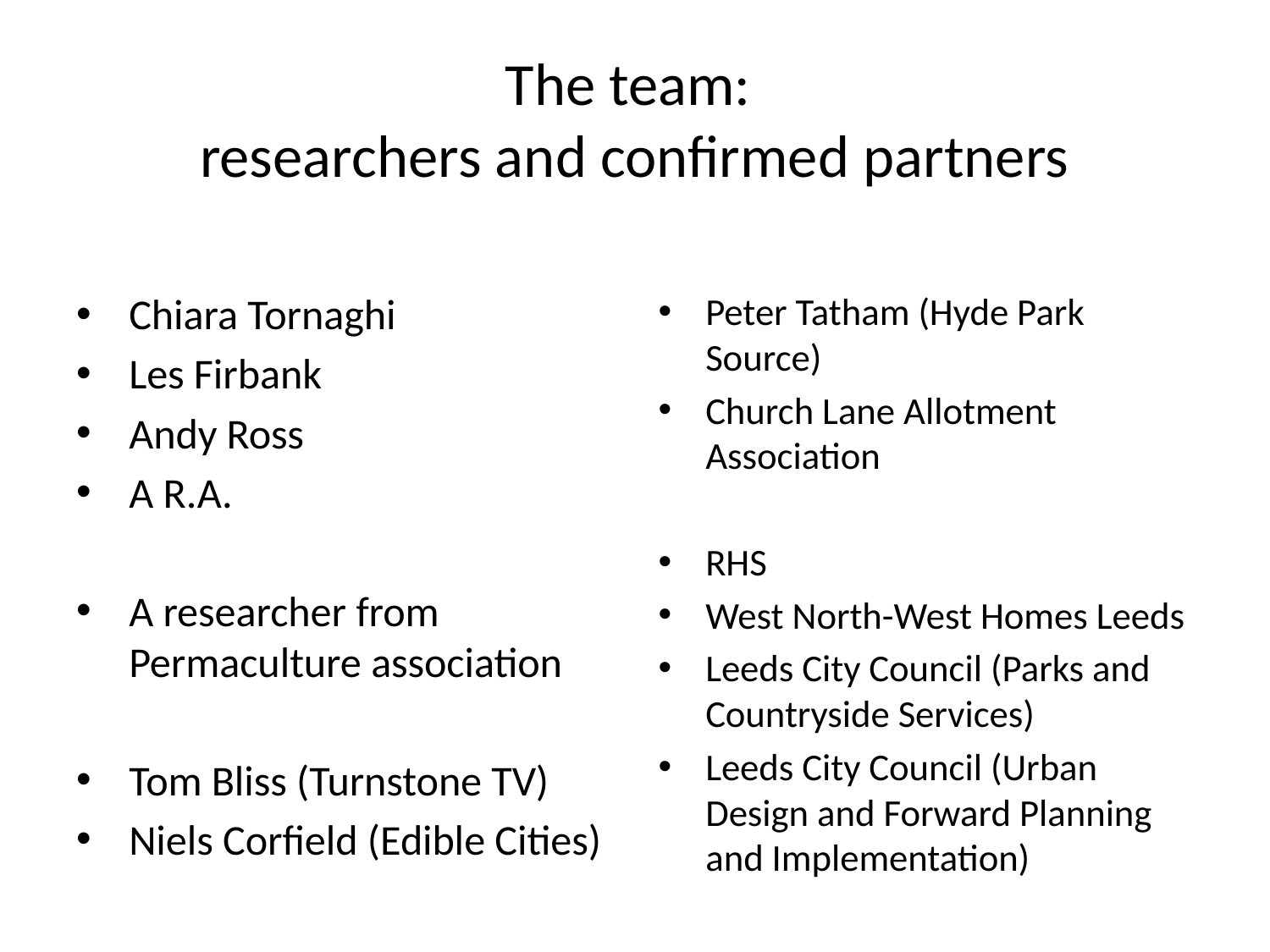

# The team: researchers and confirmed partners
Chiara Tornaghi
Les Firbank
Andy Ross
A R.A.

A researcher from Permaculture association

Tom Bliss (Turnstone TV)
Niels Corfield (Edible Cities)

Peter Tatham (Hyde Park Source)
Church Lane Allotment Association

RHS
West North-West Homes Leeds
Leeds City Council (Parks and Countryside Services)
Leeds City Council (Urban Design and Forward Planning and Implementation)